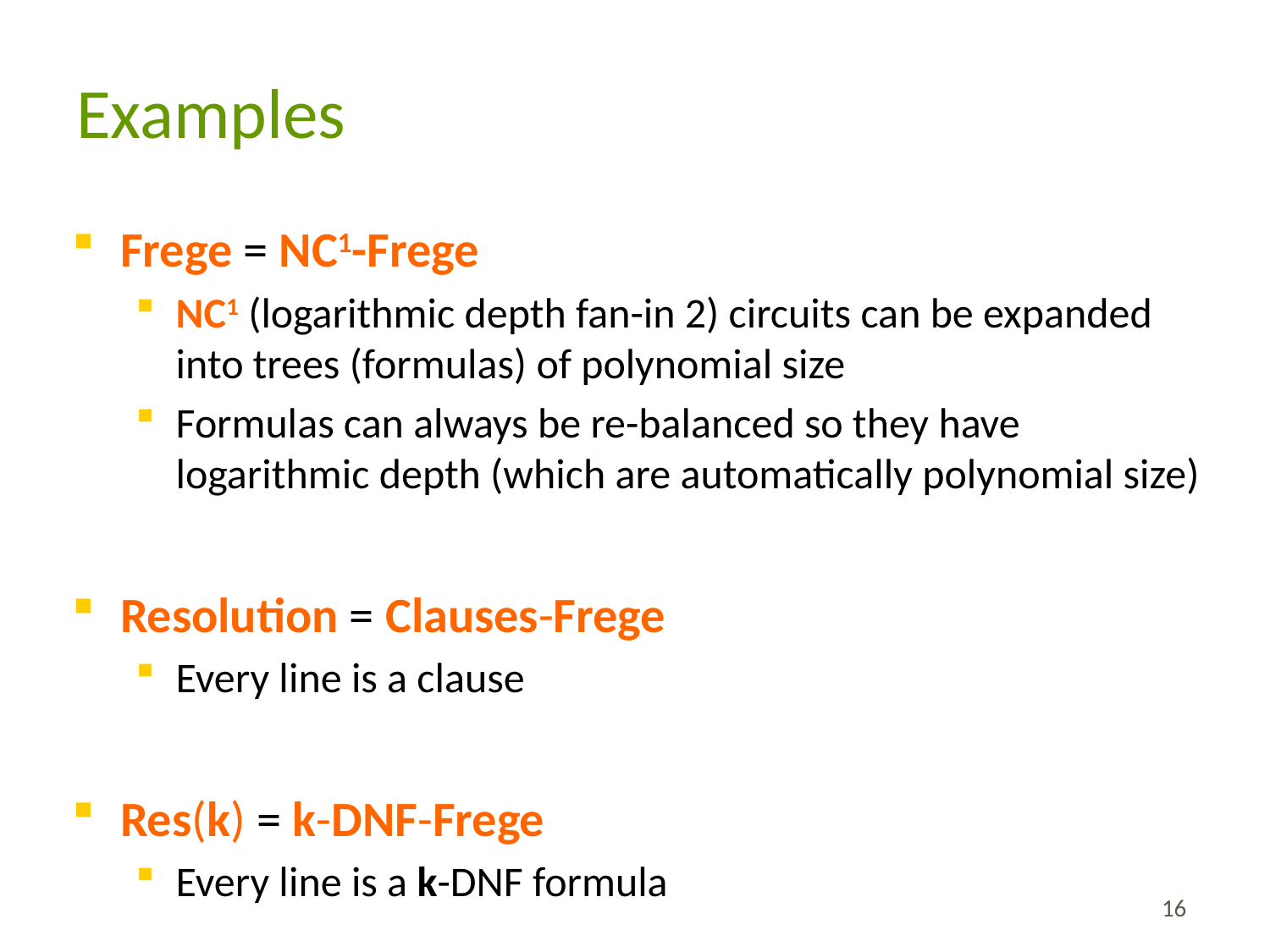

# Examples
Frege = NC1-Frege
NC1 (logarithmic depth fan-in 2) circuits can be expanded into trees (formulas) of polynomial size
Formulas can always be re-balanced so they have logarithmic depth (which are automatically polynomial size)

Resolution = Clauses-Frege
Every line is a clause

Res(k) = k-DNF-Frege
Every line is a k-DNF formula

16